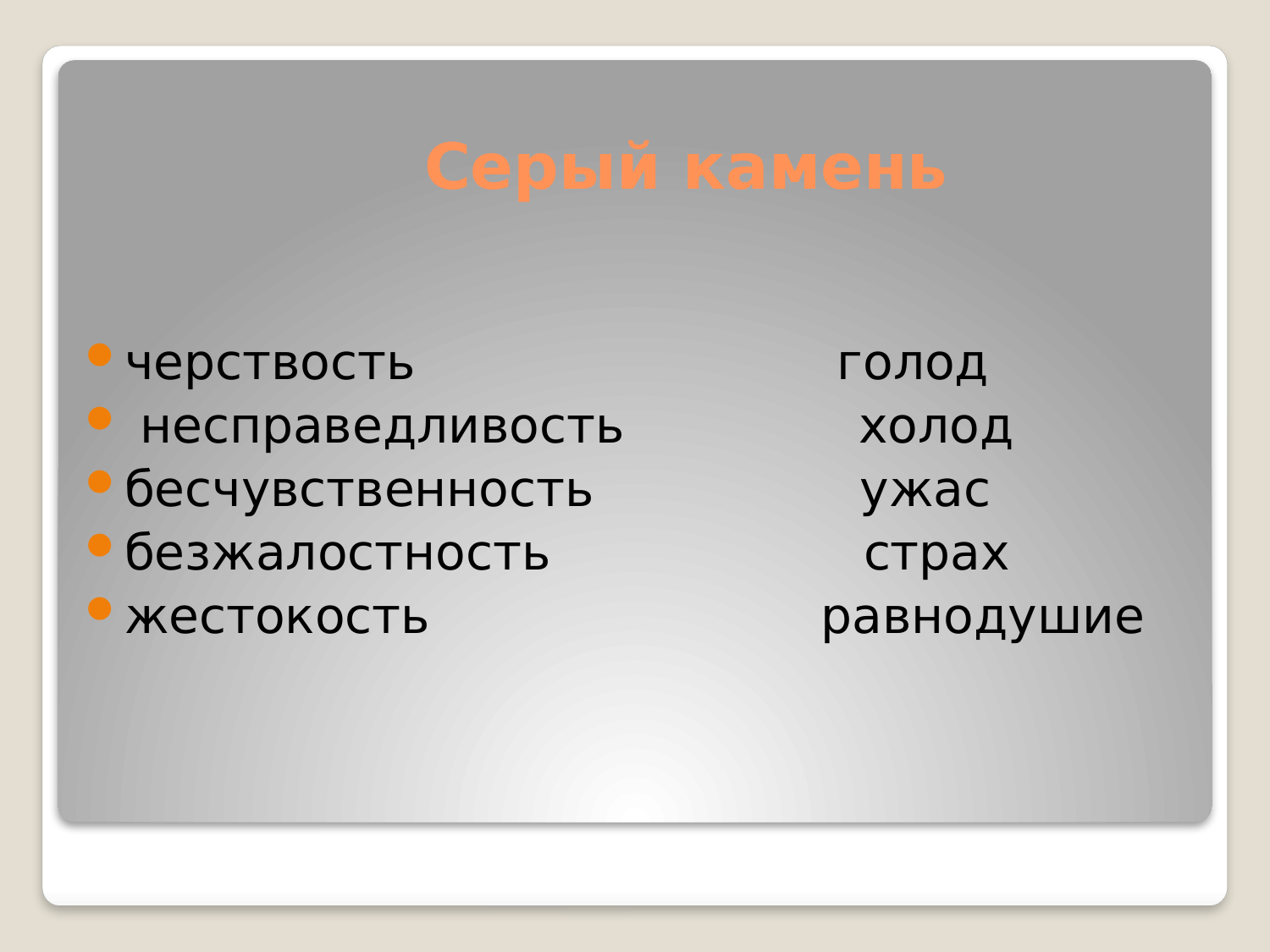

# Серый камень
черствость                           голод
 несправедливость               холод
бесчувственность                 ужас
безжалостность                    страх
жестокость                         равнодушие